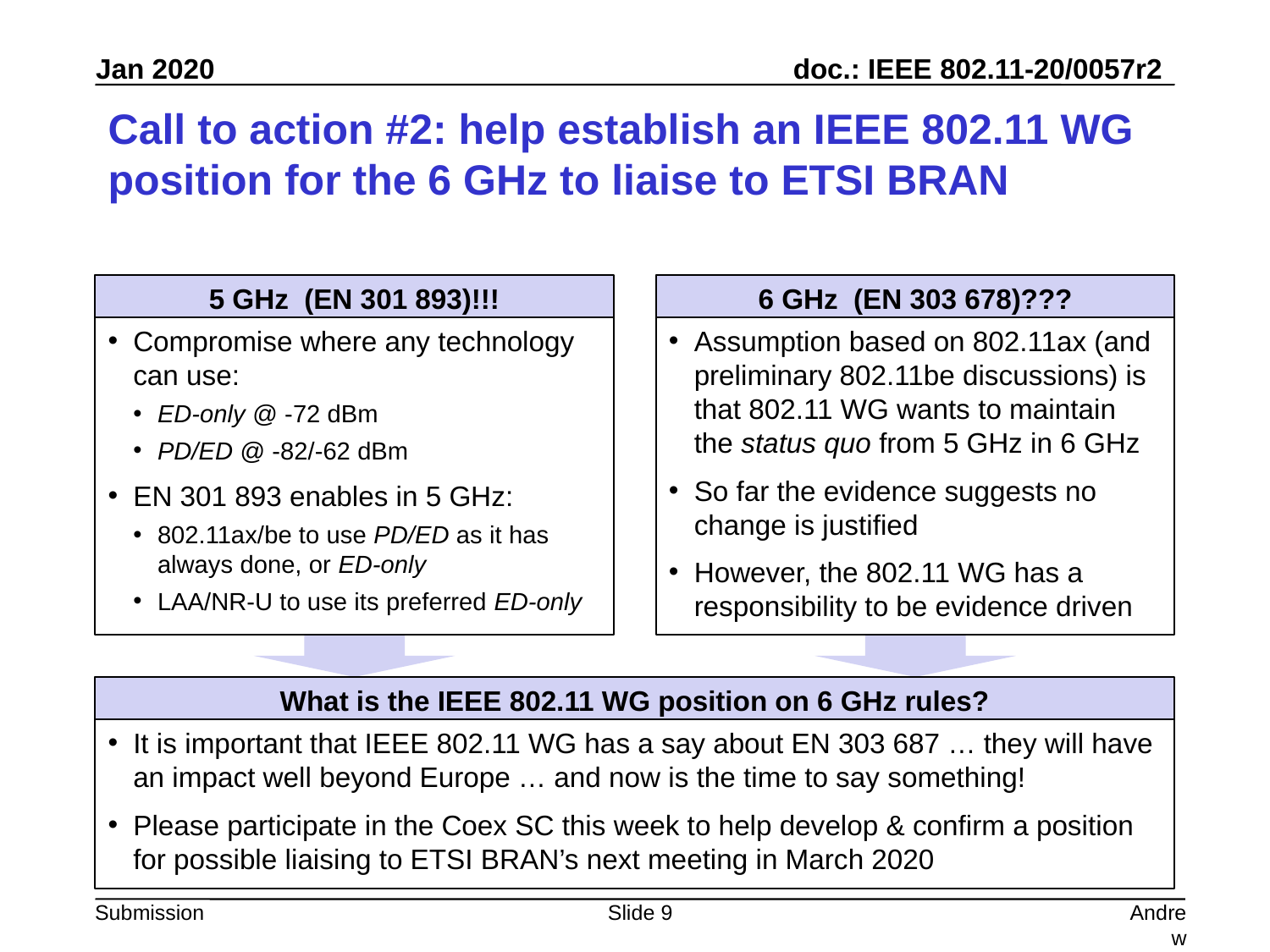

# Call to action #2: help establish an IEEE 802.11 WG position for the 6 GHz to liaise to ETSI BRAN
5 GHz  (EN 301 893)!!!
6 GHz  (EN 303 678)???
Compromise where any technology can use:
ED-only @ -72 dBm
PD/ED @ -82/-62 dBm
EN 301 893 enables in 5 GHz:
802.11ax/be to use PD/ED as it has always done, or ED-only
LAA/NR-U to use its preferred ED-only

Assumption based on 802.11ax (and preliminary 802.11be discussions) is that 802.11 WG wants to maintain the status quo from 5 GHz in 6 GHz
So far the evidence suggests no change is justified
However, the 802.11 WG has a responsibility to be evidence driven

What is the IEEE 802.11 WG position on 6 GHz rules?
It is important that IEEE 802.11 WG has a say about EN 303 687 … they will have an impact well beyond Europe … and now is the time to say something!
Please participate in the Coex SC this week to help develop & confirm a position for possible liaising to ETSI BRAN’s next meeting in March 2020
Slide 9
Andrew Myles, Cisco